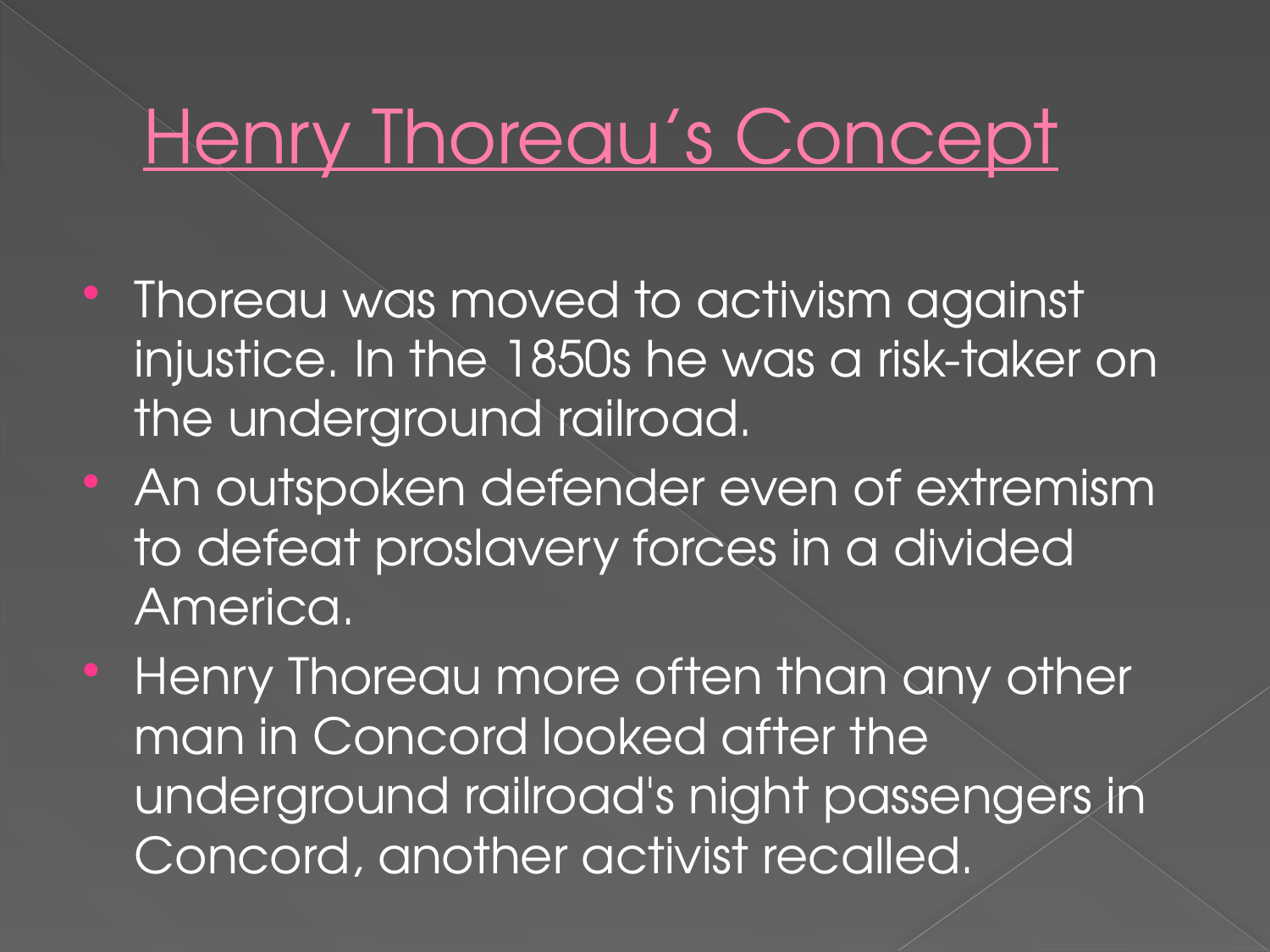

# Henry Thoreau’s Concept
Thoreau was moved to activism against injustice. In the 1850s he was a risk-taker on the underground railroad.
An outspoken defender even of extremism to defeat proslavery forces in a divided America.
Henry Thoreau more often than any other man in Concord looked after the underground railroad's night passengers in Concord, another activist recalled.